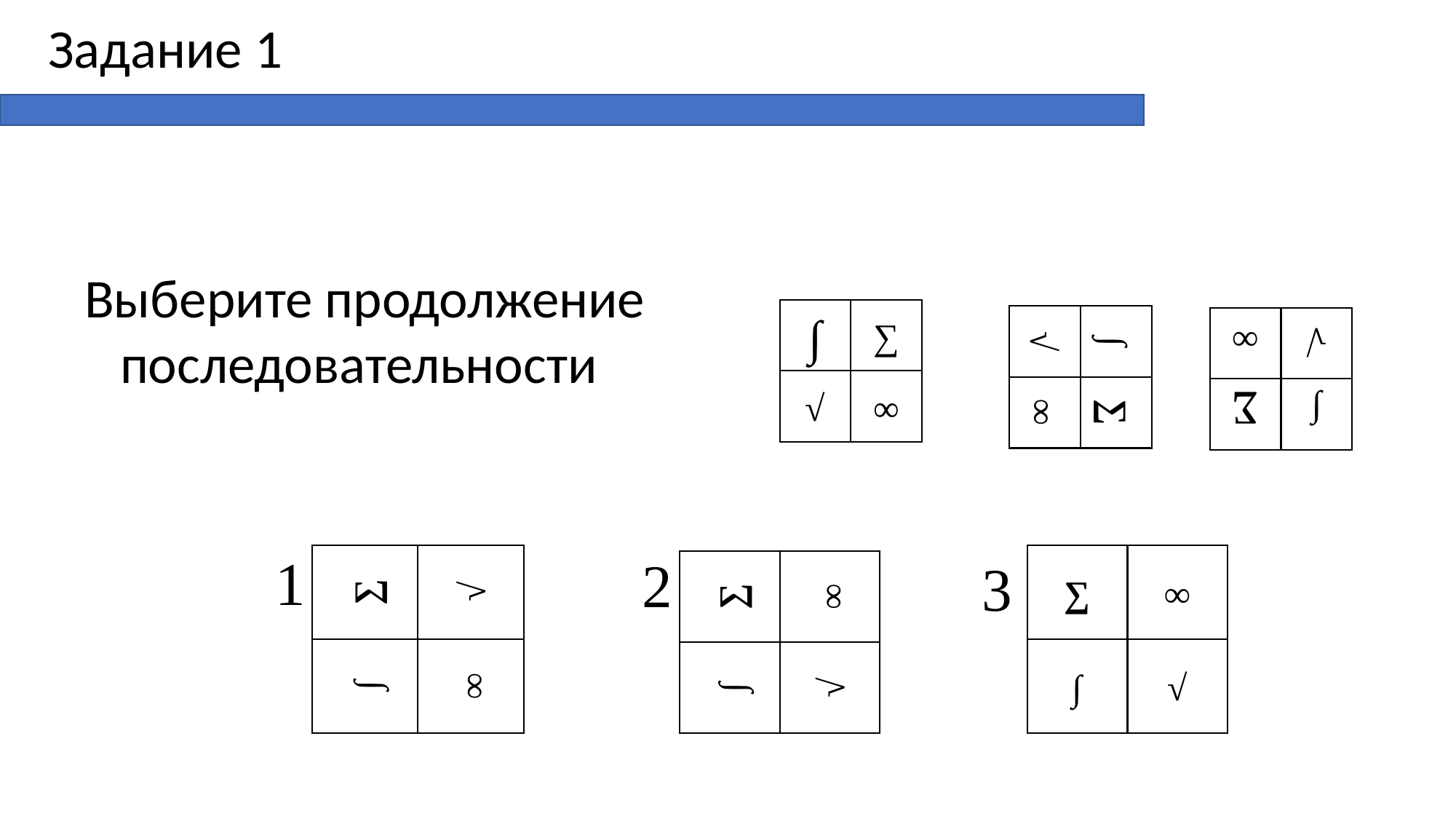

Задание 1

Выберите продолжение последовательности
∫
∑
√

∞

∫
∑
√

∞

∫
∑
√

∞

 1
√
∑
2
3
∑

∞

∞

∑
∫

∞

∫
√
∫
√